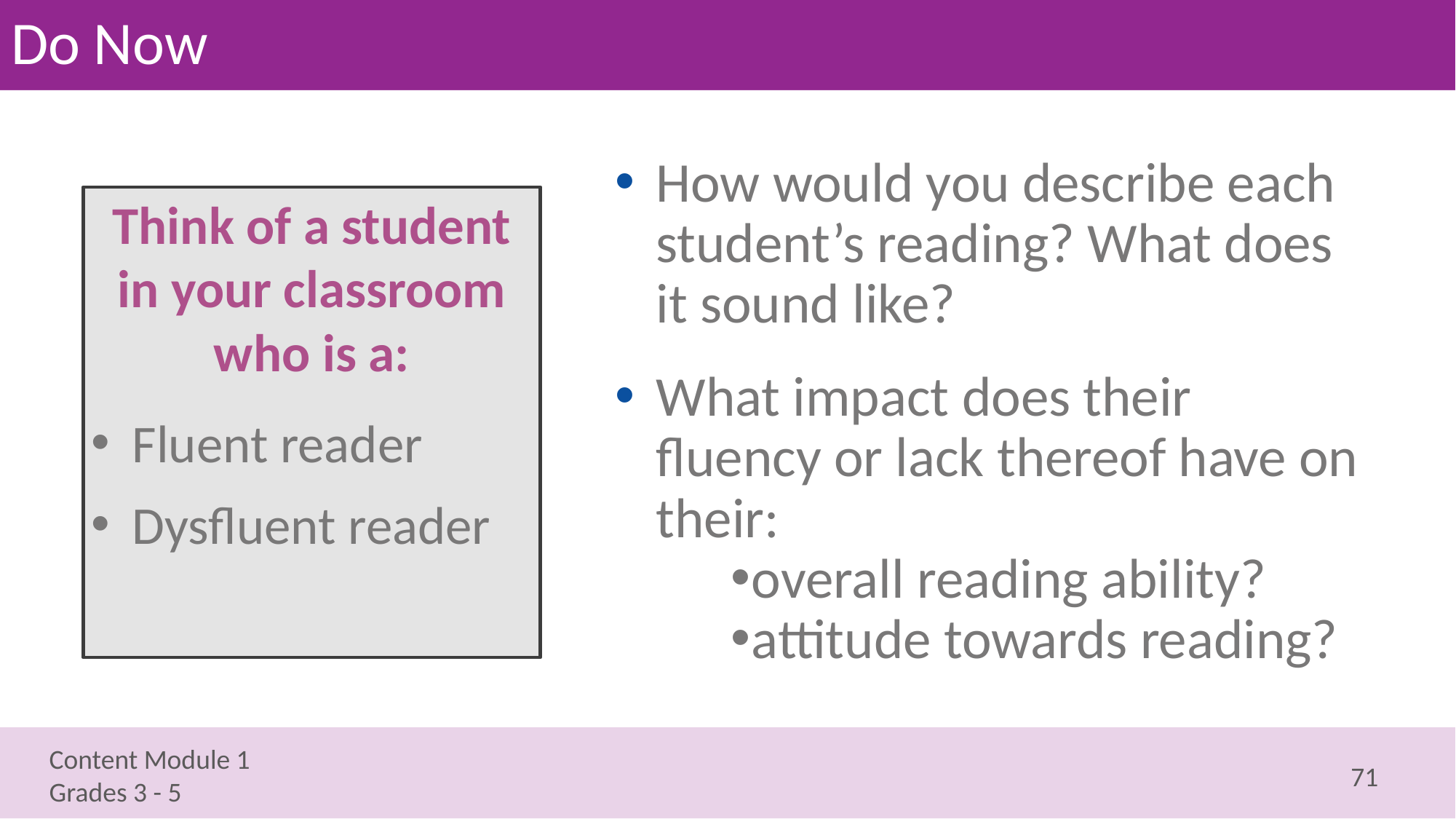

# Do Now
How would you describe each student’s reading? What does it sound like?

What impact does their fluency or lack thereof have on their:
overall reading ability?
attitude towards reading?

Think of a student in your classroom who is a:

Fluent reader

Dysfluent reader
71